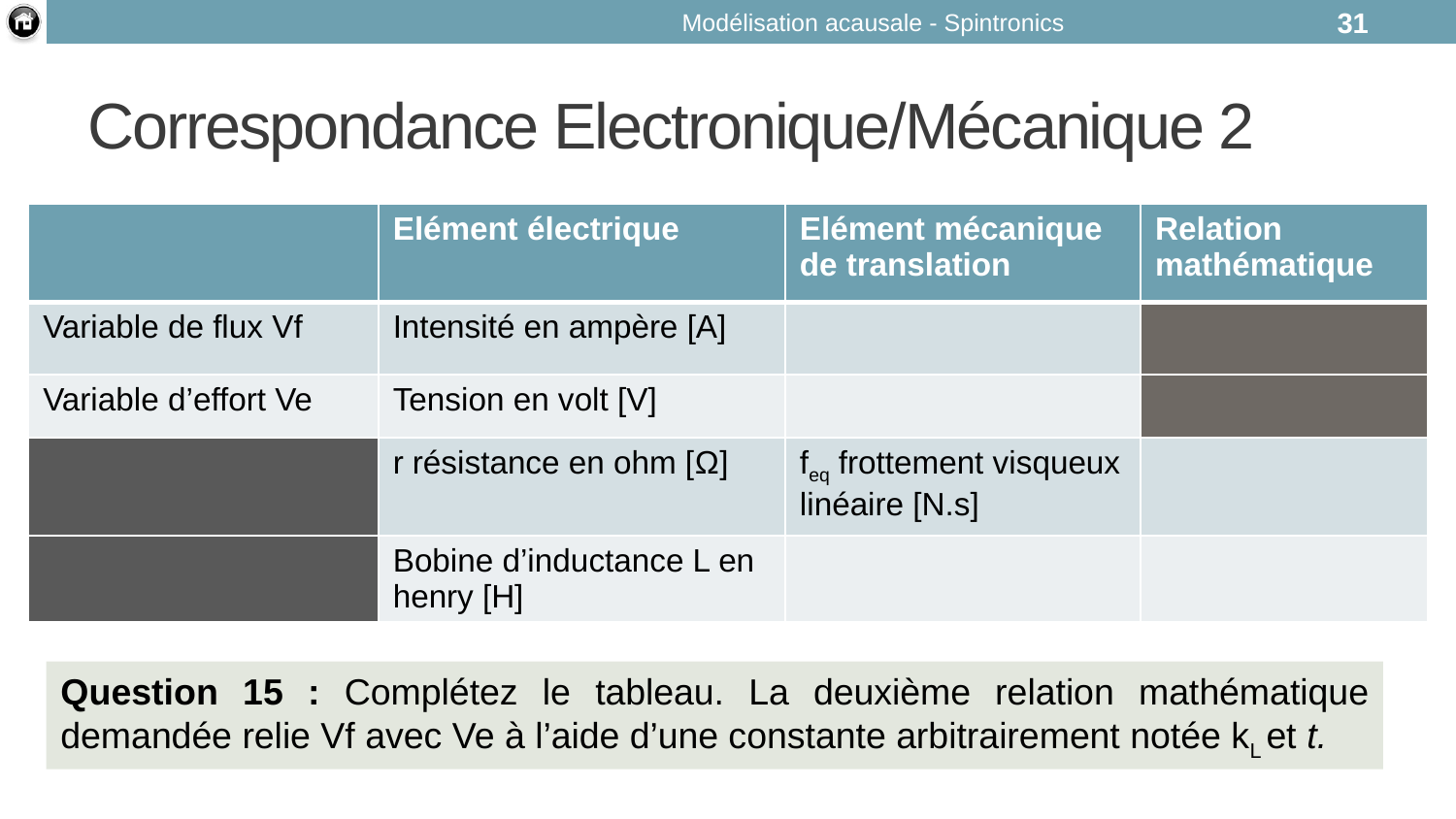

Modélisation acausale - Spintronics
31
# Correspondance Electronique/Mécanique 2
|  | Elément électrique | Elément mécanique de translation | Relation mathématique |
| --- | --- | --- | --- |
| Variable de flux Vf | Intensité en ampère [A] |  |  |
| Variable d’effort Ve | Tension en volt [V] |  |  |
|  | r résistance en ohm [Ω] | feq frottement visqueux linéaire [N.s] |  |
|  | Bobine d’inductance L en henry [H] |  |  |
Question 15 : Complétez le tableau. La deuxième relation mathématique demandée relie Vf avec Ve à l’aide d’une constante arbitrairement notée kL et t.